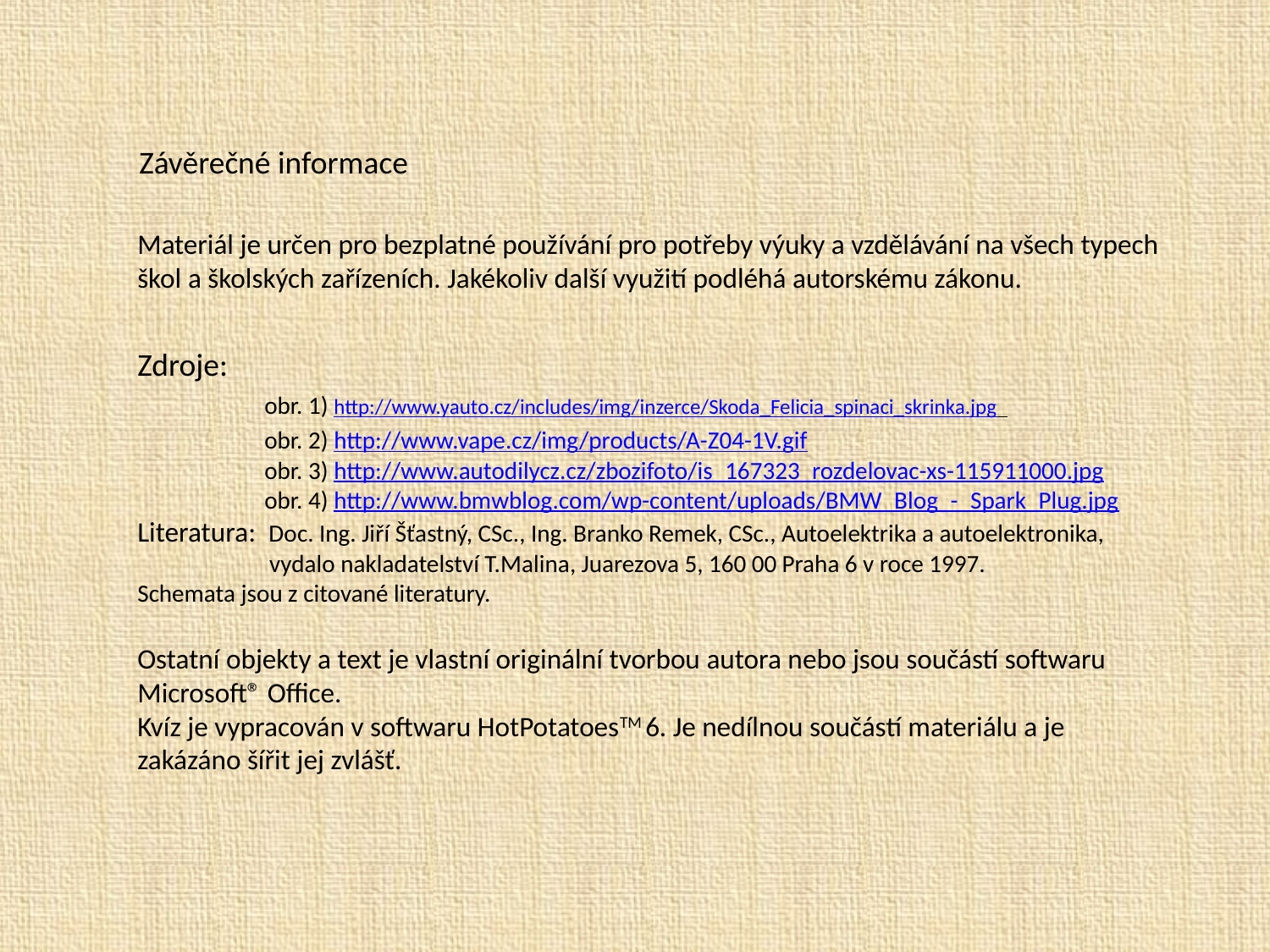

Závěrečné informace
Materiál je určen pro bezplatné používání pro potřeby výuky a vzdělávání na všech typech škol a školských zařízeních. Jakékoliv další využití podléhá autorskému zákonu.

Zdroje:
	obr. 1) http://www.yauto.cz/includes/img/inzerce/Skoda_Felicia_spinaci_skrinka.jpg
	obr. 2) http://www.vape.cz/img/products/A-Z04-1V.gif
	obr. 3) http://www.autodilycz.cz/zbozifoto/is_167323_rozdelovac-xs-115911000.jpg
	obr. 4) http://www.bmwblog.com/wp-content/uploads/BMW_Blog_-_Spark_Plug.jpg
Literatura:  Doc. Ing. Jiří Šťastný, CSc., Ing. Branko Remek, CSc., Autoelektrika a autoelektronika,
                        vydalo nakladatelství T.Malina, Juarezova 5, 160 00 Praha 6 v roce 1997.
Schemata jsou z citované literatury.

Ostatní objekty a text je vlastní originální tvorbou autora nebo jsou součástí softwaru
Microsoft® Office.
Kvíz je vypracován v softwaru HotPotatoesTM 6. Je nedílnou součástí materiálu a je zakázáno šířit jej zvlášť.